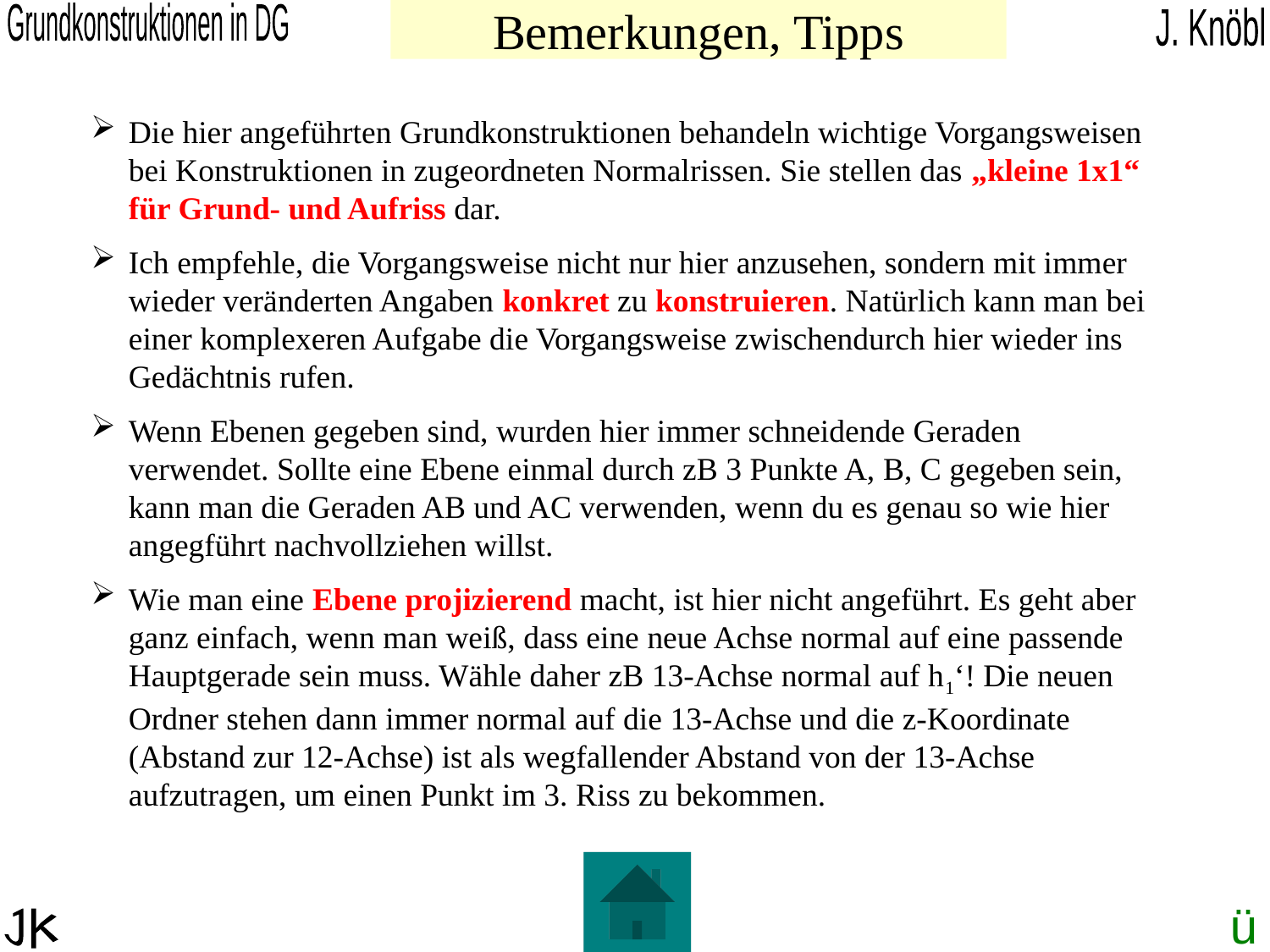

# Bemerkungen, Tipps
Die hier angeführten Grundkonstruktionen behandeln wichtige Vorgangsweisen bei Konstruktionen in zugeordneten Normalrissen. Sie stellen das „kleine 1x1“ für Grund- und Aufriss dar.
Ich empfehle, die Vorgangsweise nicht nur hier anzusehen, sondern mit immer wieder veränderten Angaben konkret zu konstruieren. Natürlich kann man bei einer komplexeren Aufgabe die Vorgangsweise zwischendurch hier wieder ins Gedächtnis rufen.
Wenn Ebenen gegeben sind, wurden hier immer schneidende Geraden verwendet. Sollte eine Ebene einmal durch zB 3 Punkte A, B, C gegeben sein, kann man die Geraden AB und AC verwenden, wenn du es genau so wie hier angegführt nachvollziehen willst.
Wie man eine Ebene projizierend macht, ist hier nicht angeführt. Es geht aber ganz einfach, wenn man weiß, dass eine neue Achse normal auf eine passende Hauptgerade sein muss. Wähle daher zB 13-Achse normal auf h1‘! Die neuen Ordner stehen dann immer normal auf die 13-Achse und die z-Koordinate (Abstand zur 12-Achse) ist als wegfallender Abstand von der 13-Achse aufzutragen, um einen Punkt im 3. Riss zu bekommen.

ü